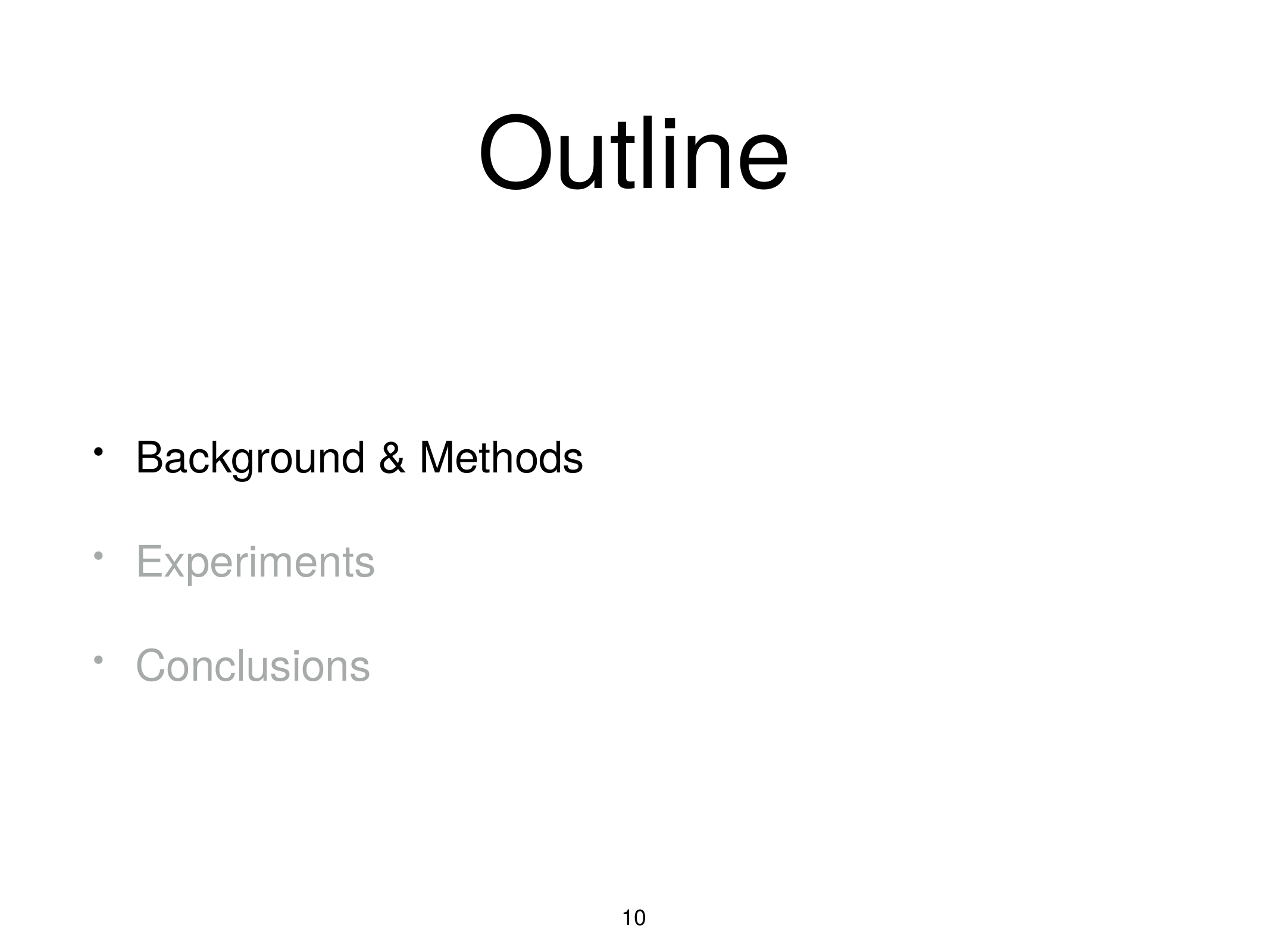

# Outline
Background & Methods
Experiments
Conclusions
10